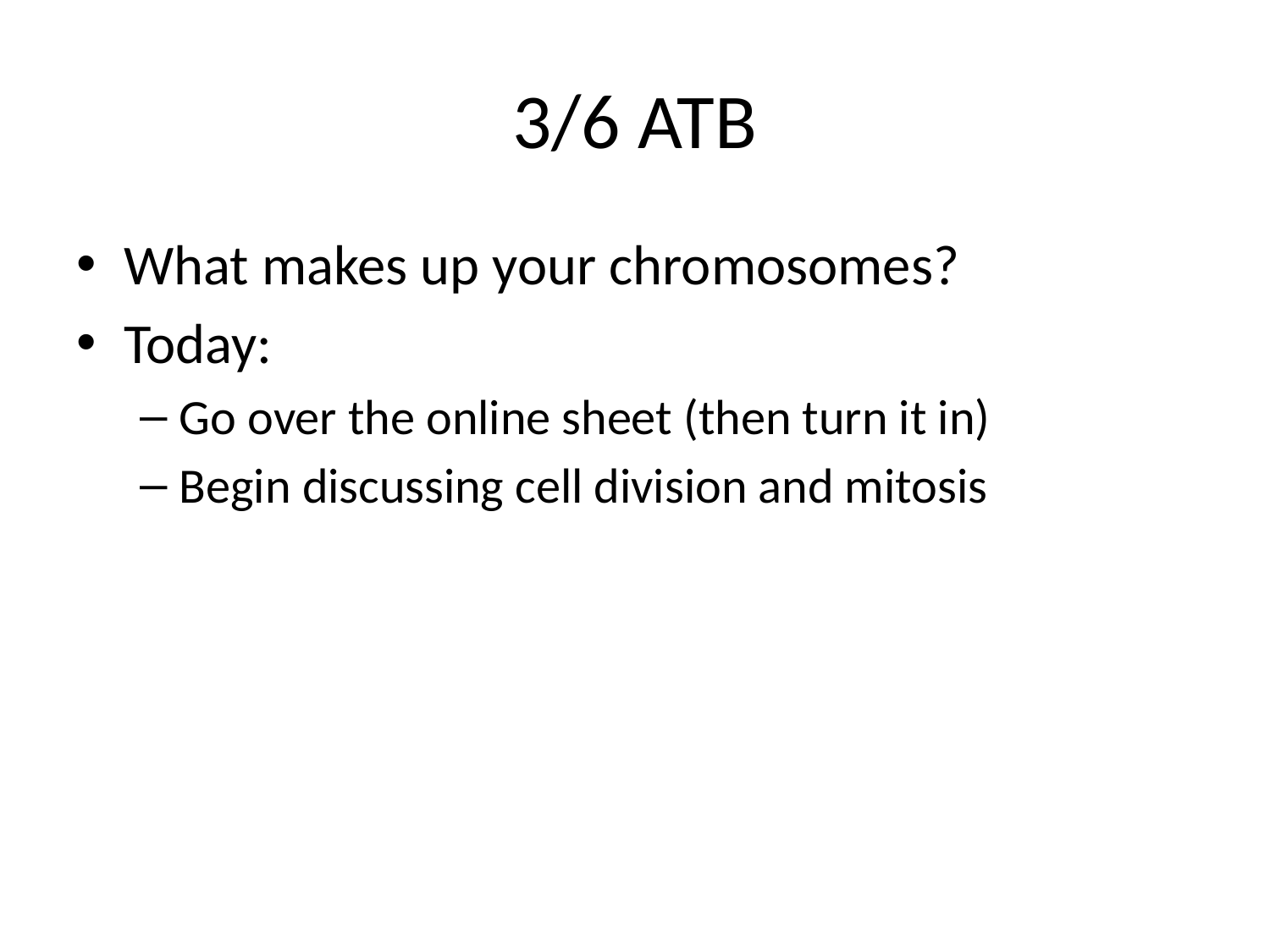

# 3/6 ATB
What makes up your chromosomes?
Today:
Go over the online sheet (then turn it in)
Begin discussing cell division and mitosis